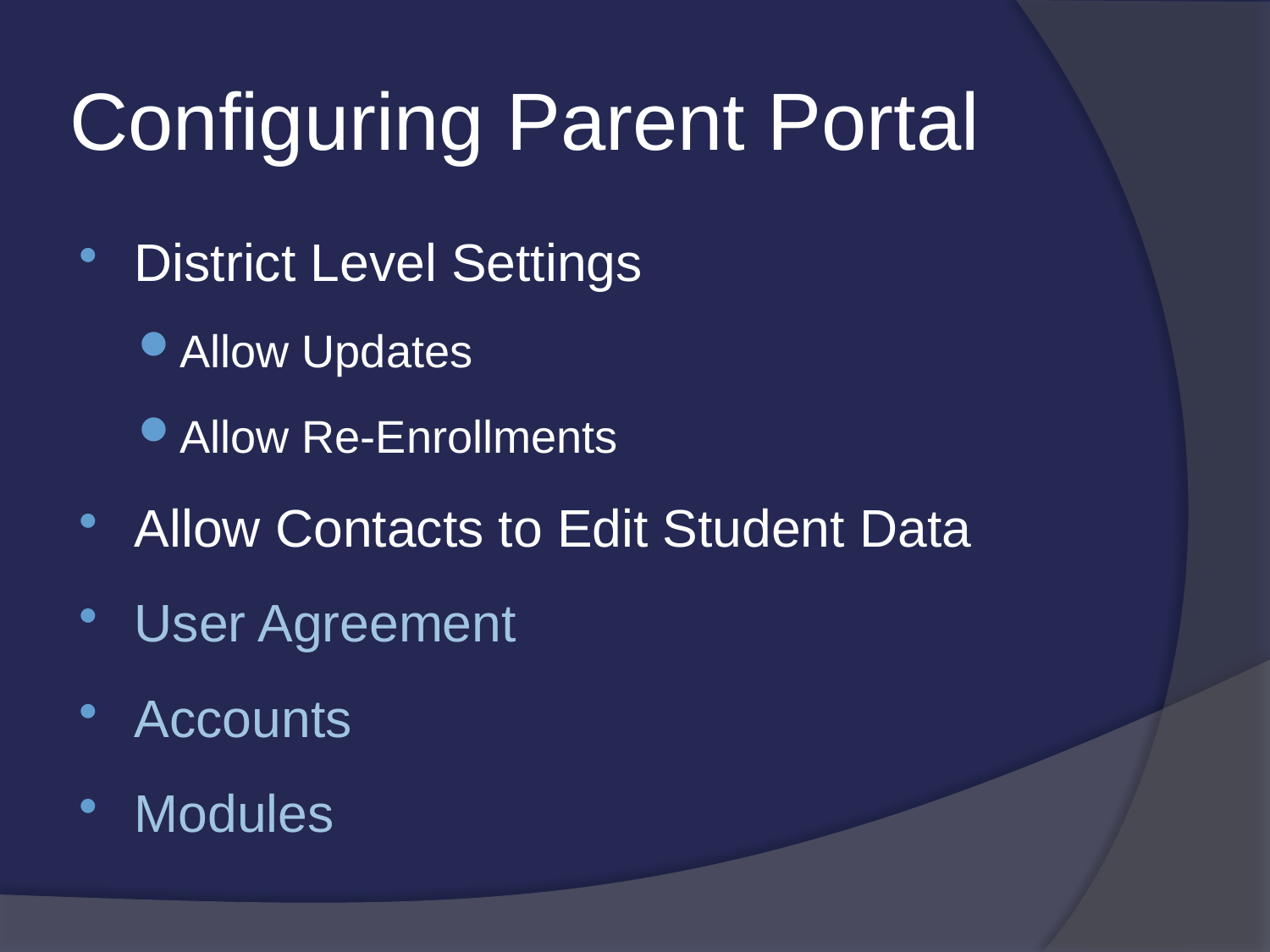

# Configuring Parent Portal
District Level Settings
Allow Updates
Allow Re-Enrollments
Allow Contacts to Edit Student Data
User Agreement
Accounts
Modules